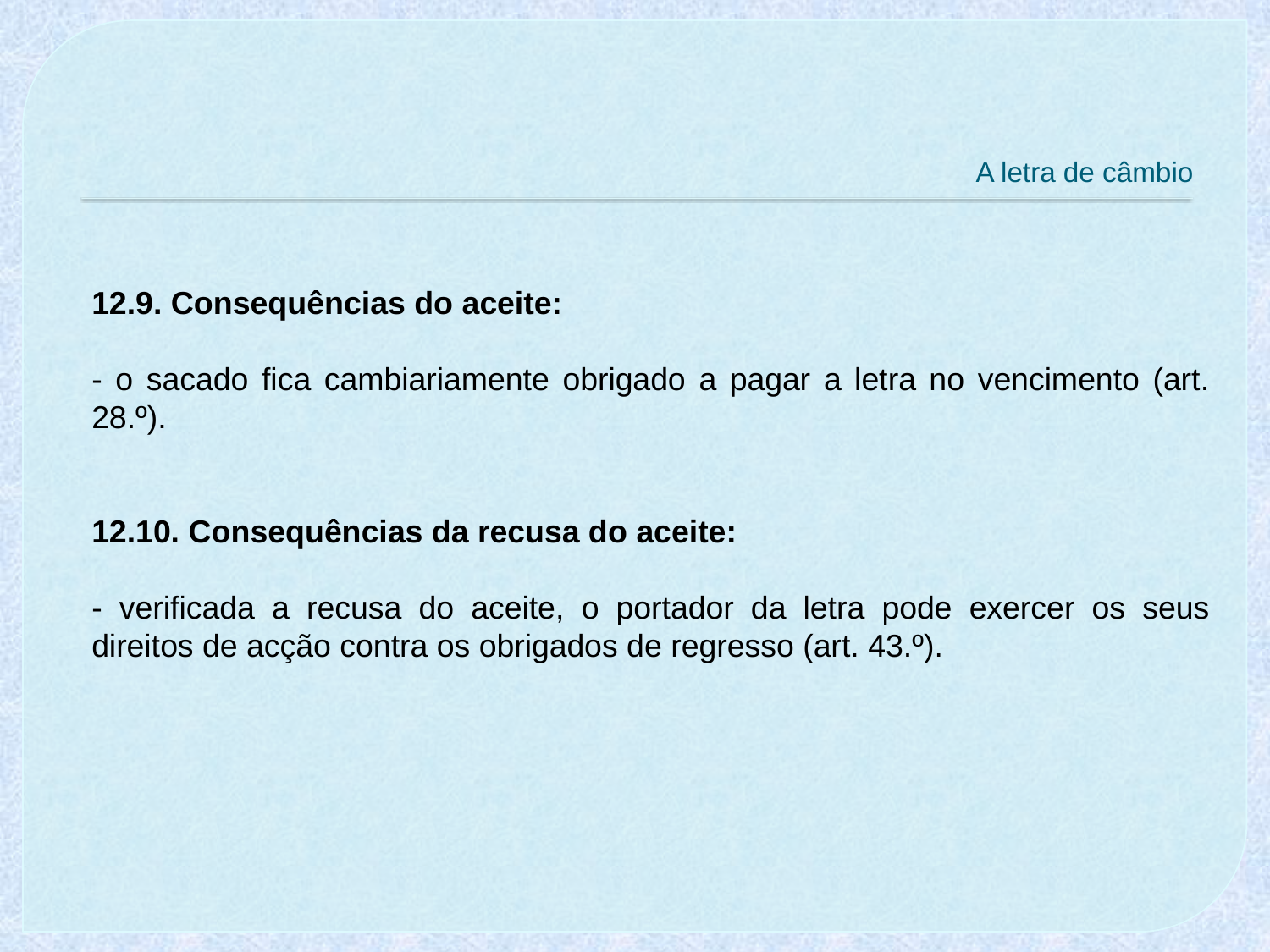

# A letra de câmbio

12.9. Consequências do aceite:

- o sacado fica cambiariamente obrigado a pagar a letra no vencimento (art. 28.º).

12.10. Consequências da recusa do aceite:

- verificada a recusa do aceite, o portador da letra pode exercer os seus direitos de acção contra os obrigados de regresso (art. 43.º).